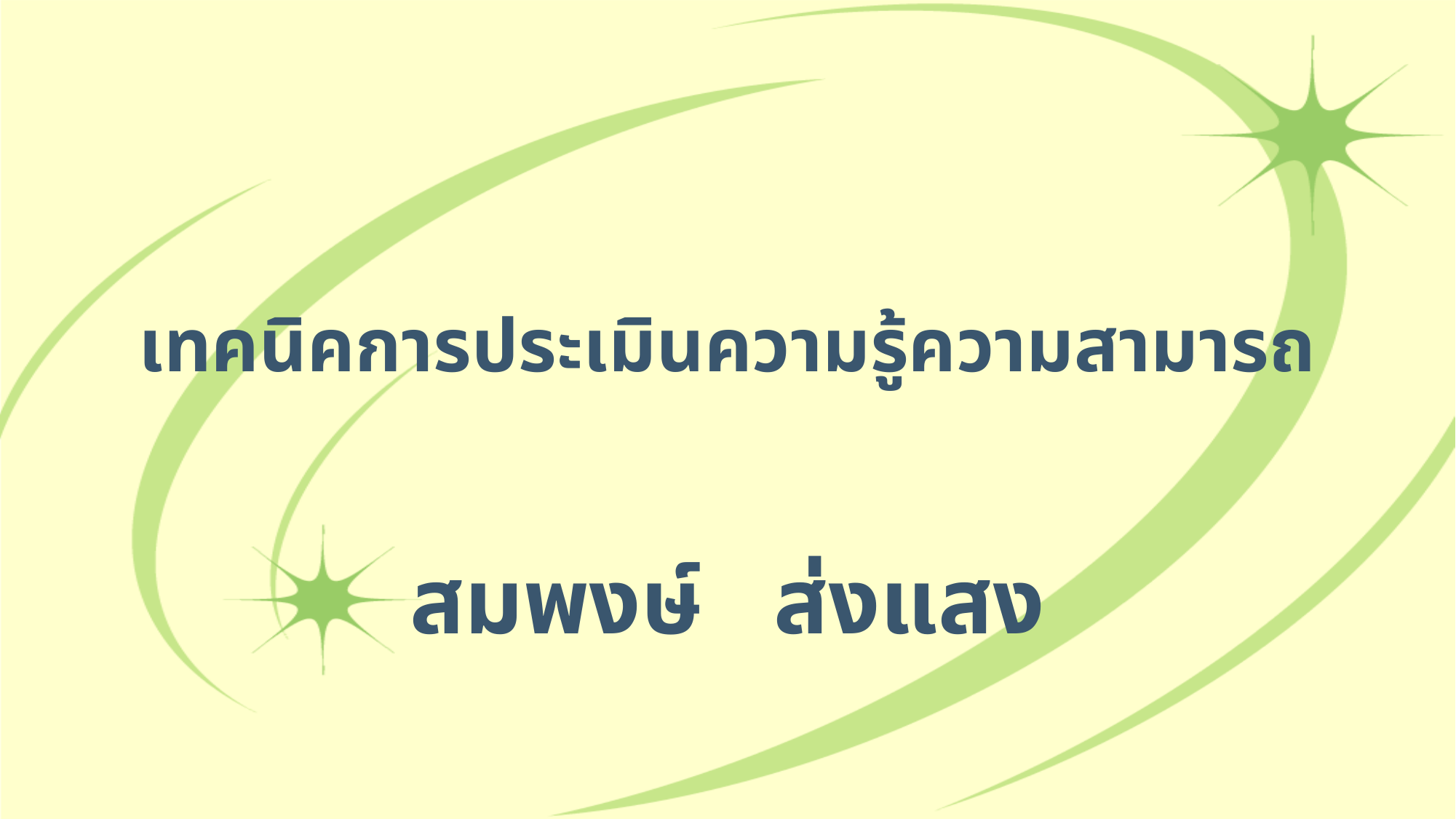

# เทคนิคการประเมินความรู้ความสามารถ

สมพงษ์   ส่งแสง